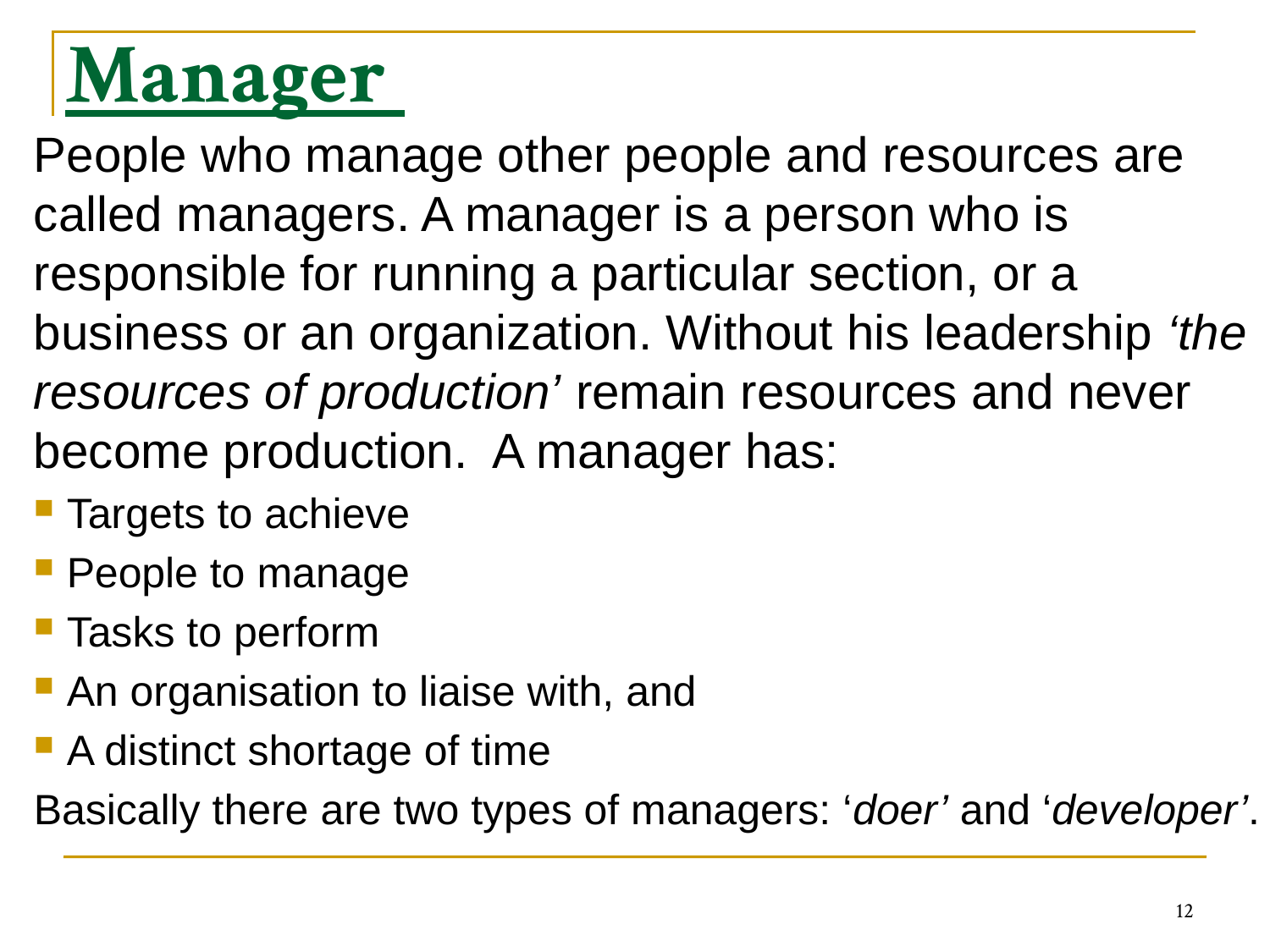

# Manager
People who manage other people and resources are called managers. A manager is a person who is responsible for running a particular section, or a business or an organization. Without his leadership ‘the resources of production’ remain resources and never become production.  A manager has:
Targets to achieve
People to manage
Tasks to perform
An organisation to liaise with, and
A distinct shortage of time
Basically there are two types of managers: ‘doer’ and ‘developer’.
12